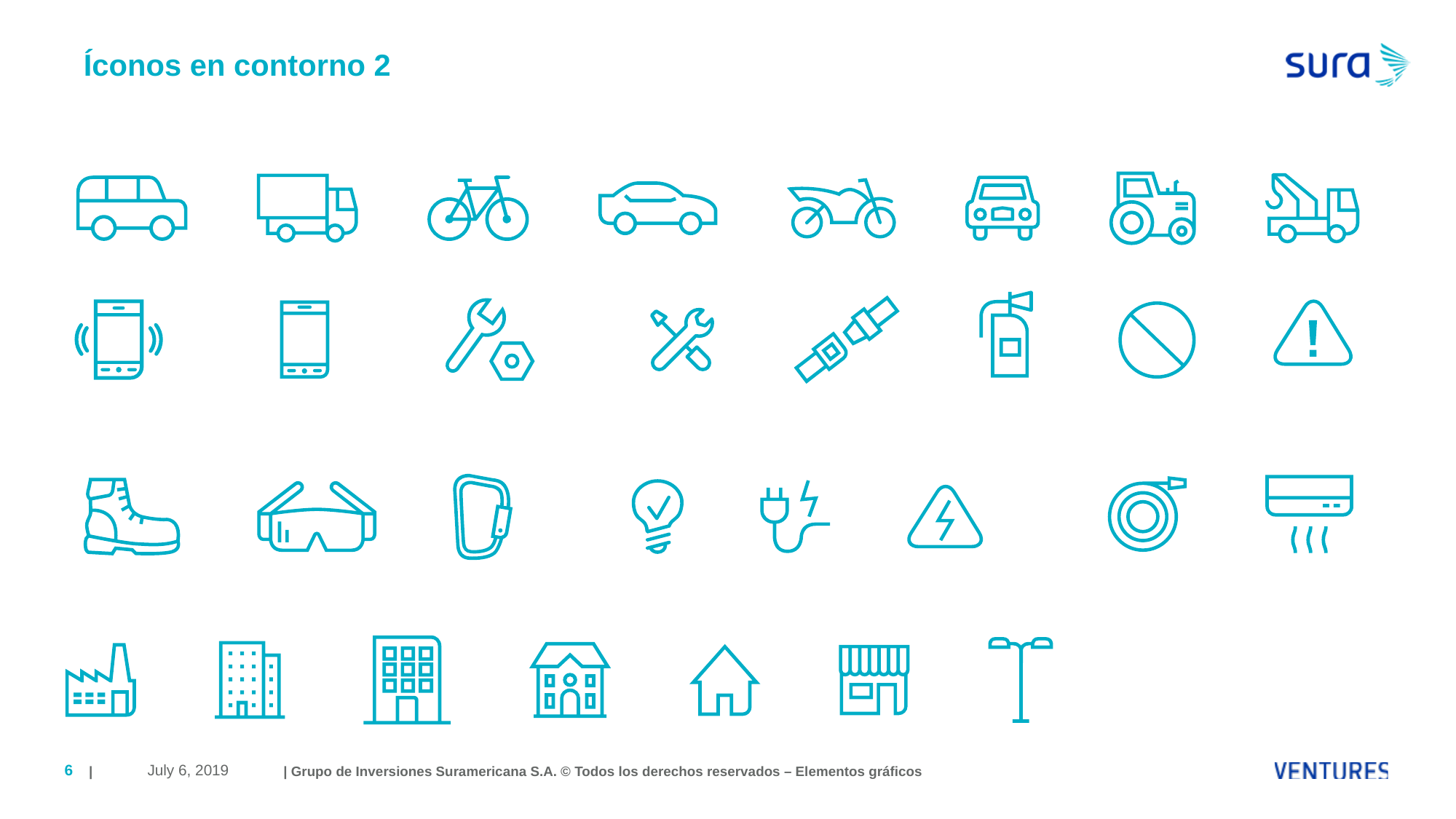

# Íconos en contorno 2

|                                                  | Grupo de Inversiones Suramericana S.A. © Todos los derechos reservados – Elementos gráficos
6
July 6, 2019